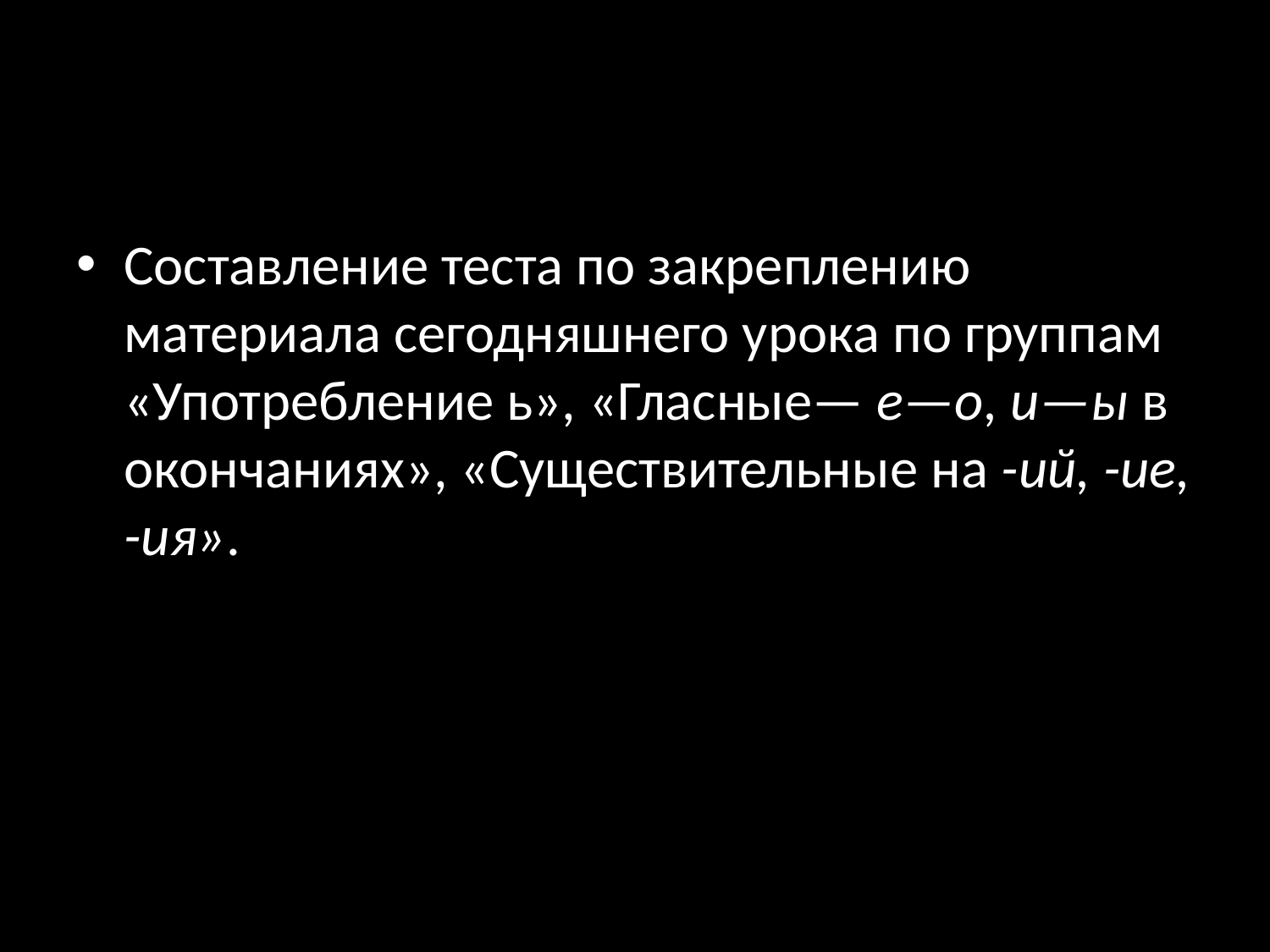

#
Составление теста по закреплению материала сегодняшнего урока по группам «Употребление ь», «Гласные— е—о, и—ы в оконча­ниях», «Существительные на -ий, -ие, -ия».